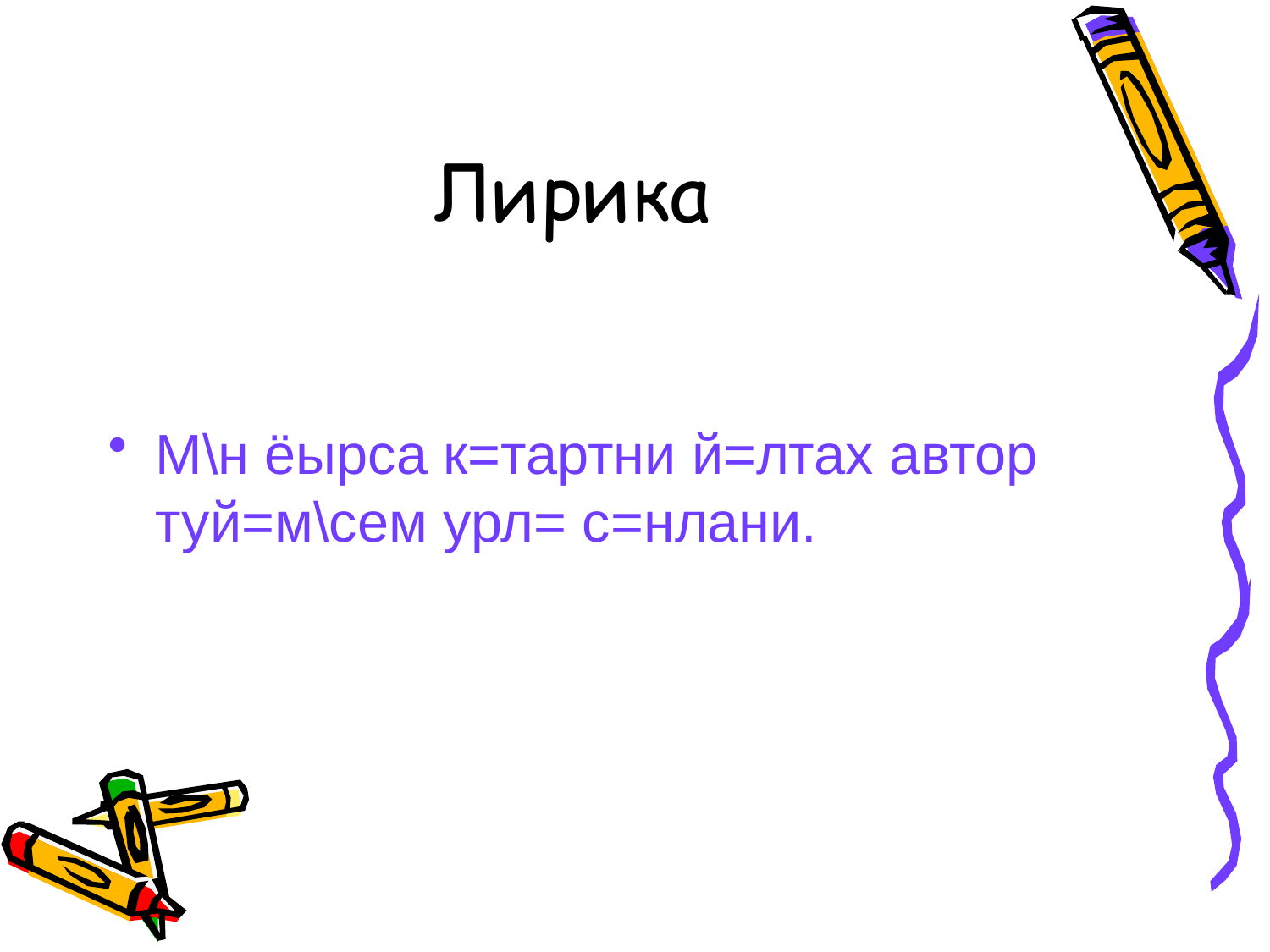

# Лирика

М\н ёырса к=тартни й=лтах автор туй=м\сем урл= с=нлани.